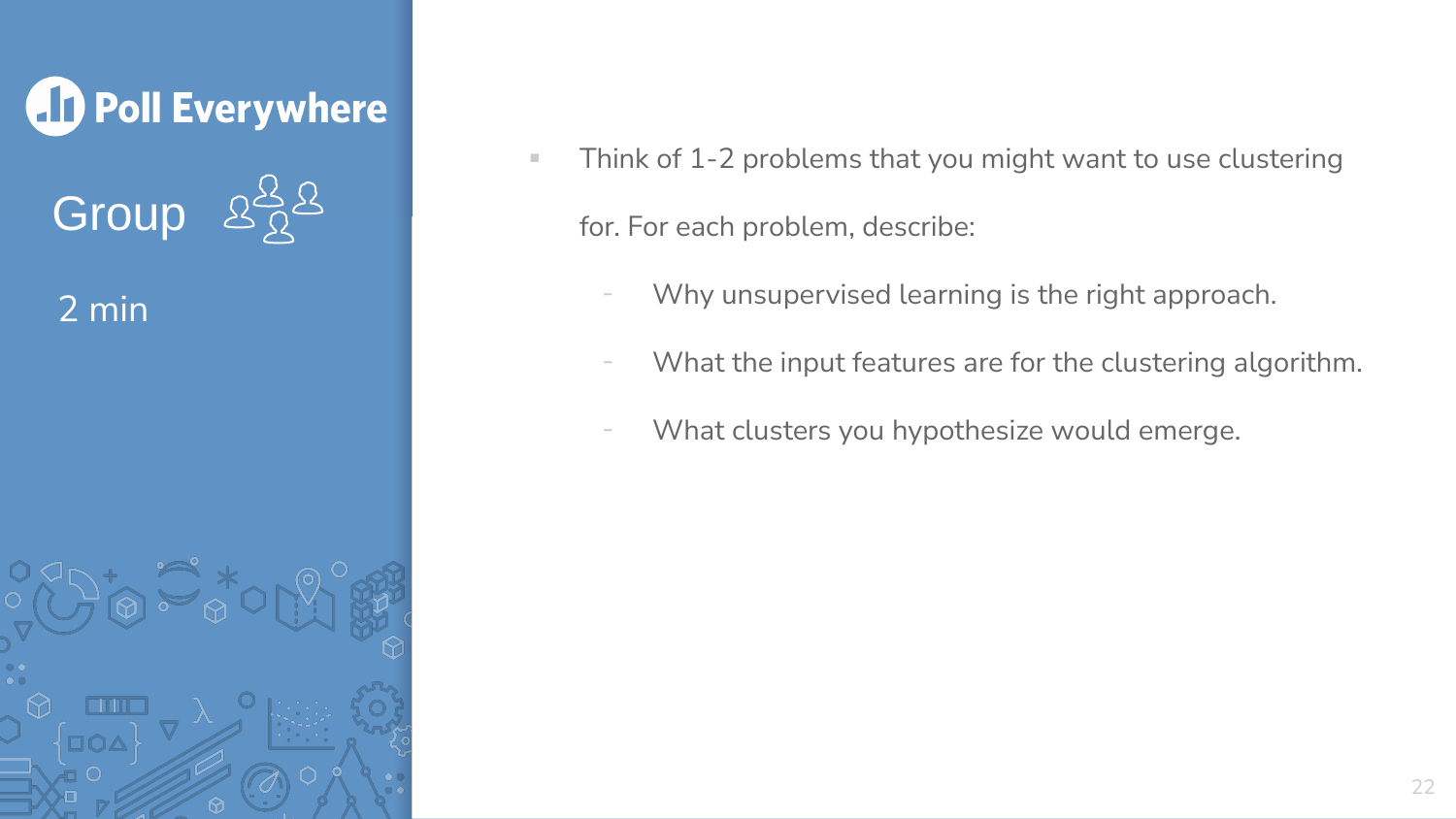

Think of 1-2 problems that you might want to use clustering for. For each problem, describe:
Why unsupervised learning is the right approach.
What the input features are for the clustering algorithm.
What clusters you hypothesize would emerge.
# 2 min

22